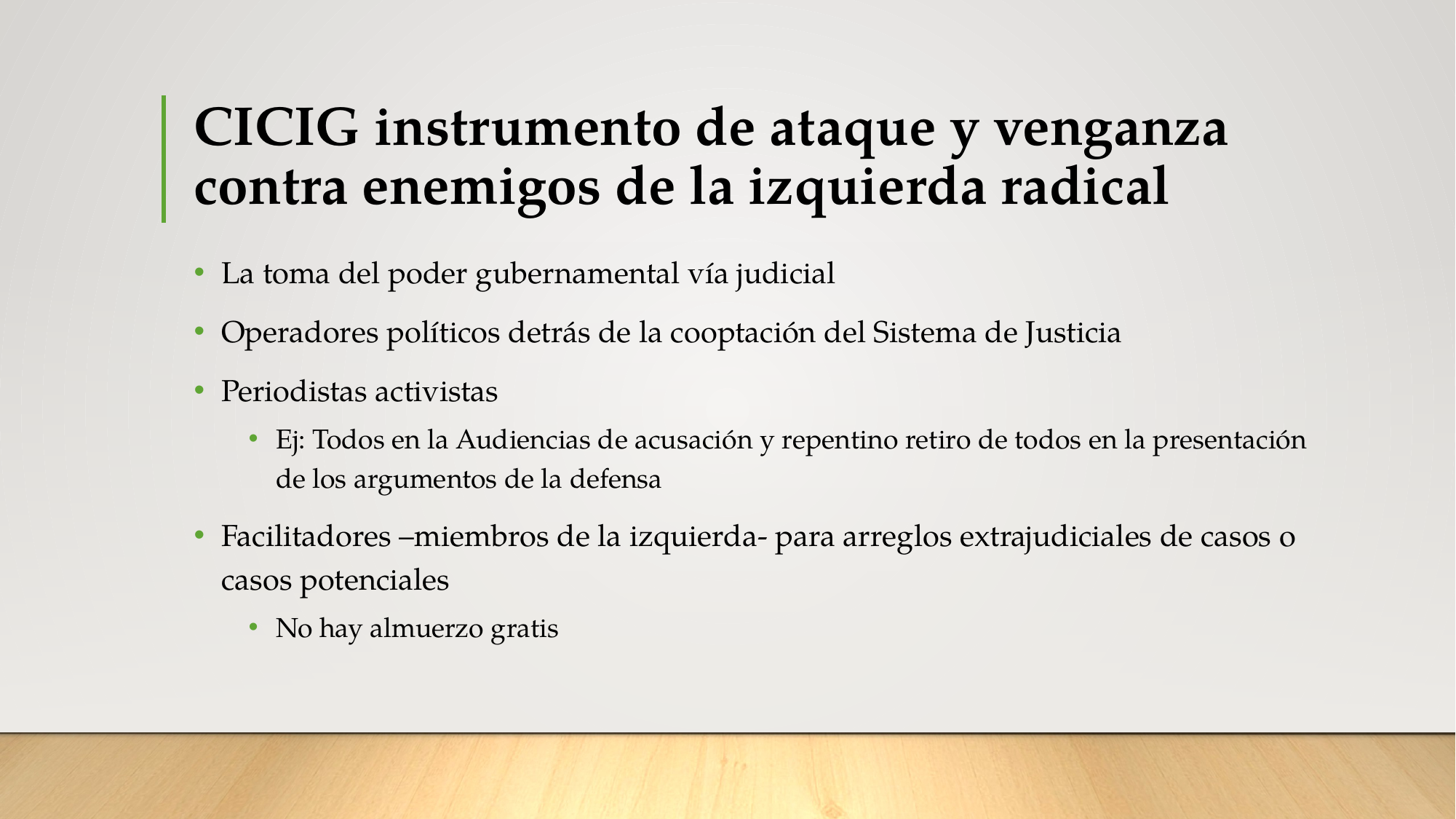

# CICIG instrumento de ataque y venganza contra enemigos de la izquierda radical
La toma del poder gubernamental vía judicial
Operadores políticos detrás de la cooptación del Sistema de Justicia
Periodistas activistas
Ej: Todos en la Audiencias de acusación y repentino retiro de todos en la presentación de los argumentos de la defensa
Facilitadores –miembros de la izquierda- para arreglos extrajudiciales de casos o casos potenciales
No hay almuerzo gratis